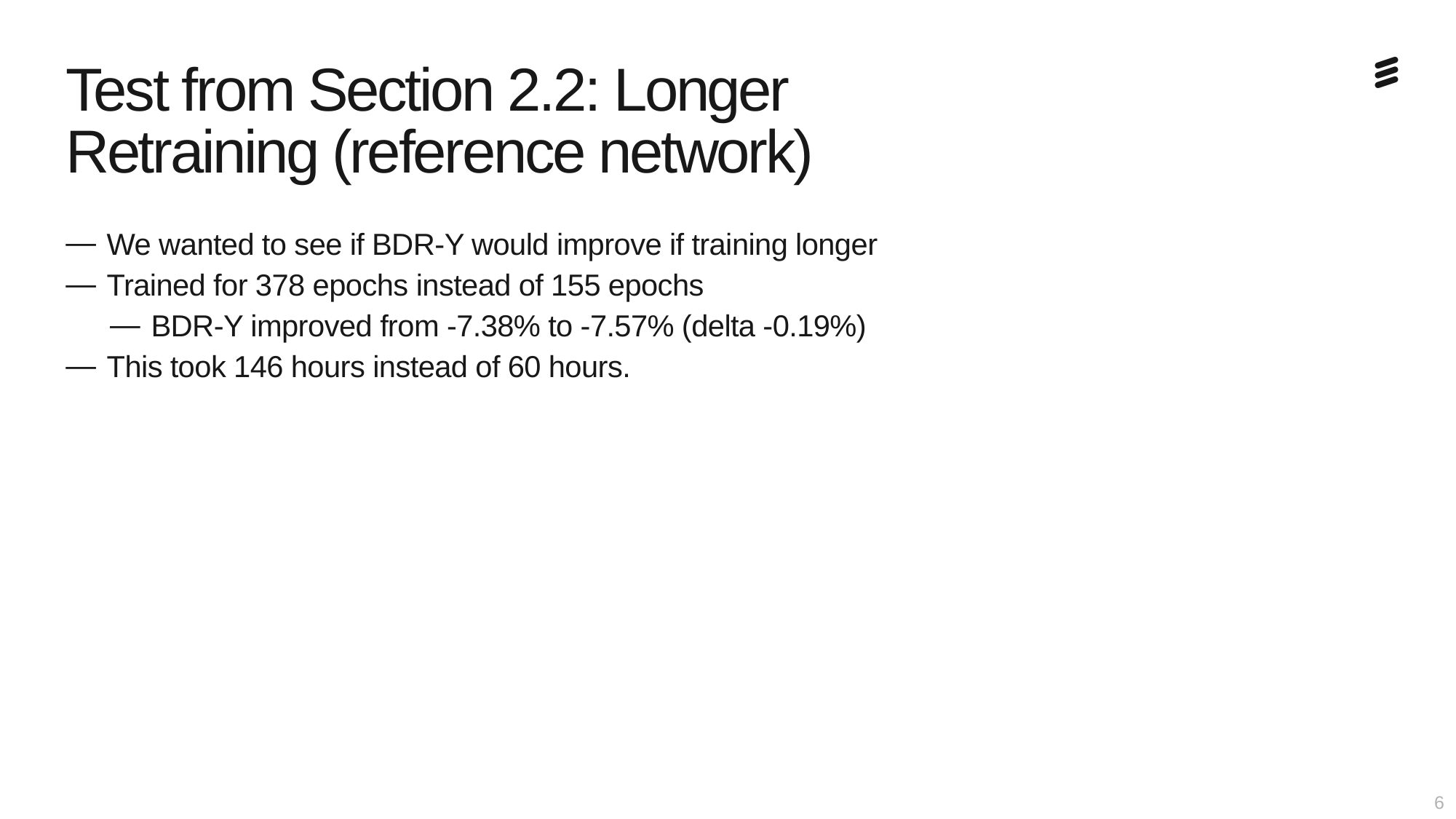

# Test from Section 2.2: Longer Retraining (reference network)
We wanted to see if BDR-Y would improve if training longer
Trained for 378 epochs instead of 155 epochs
BDR-Y improved from -7.38% to -7.57% (delta -0.19%)
This took 146 hours instead of 60 hours.
6